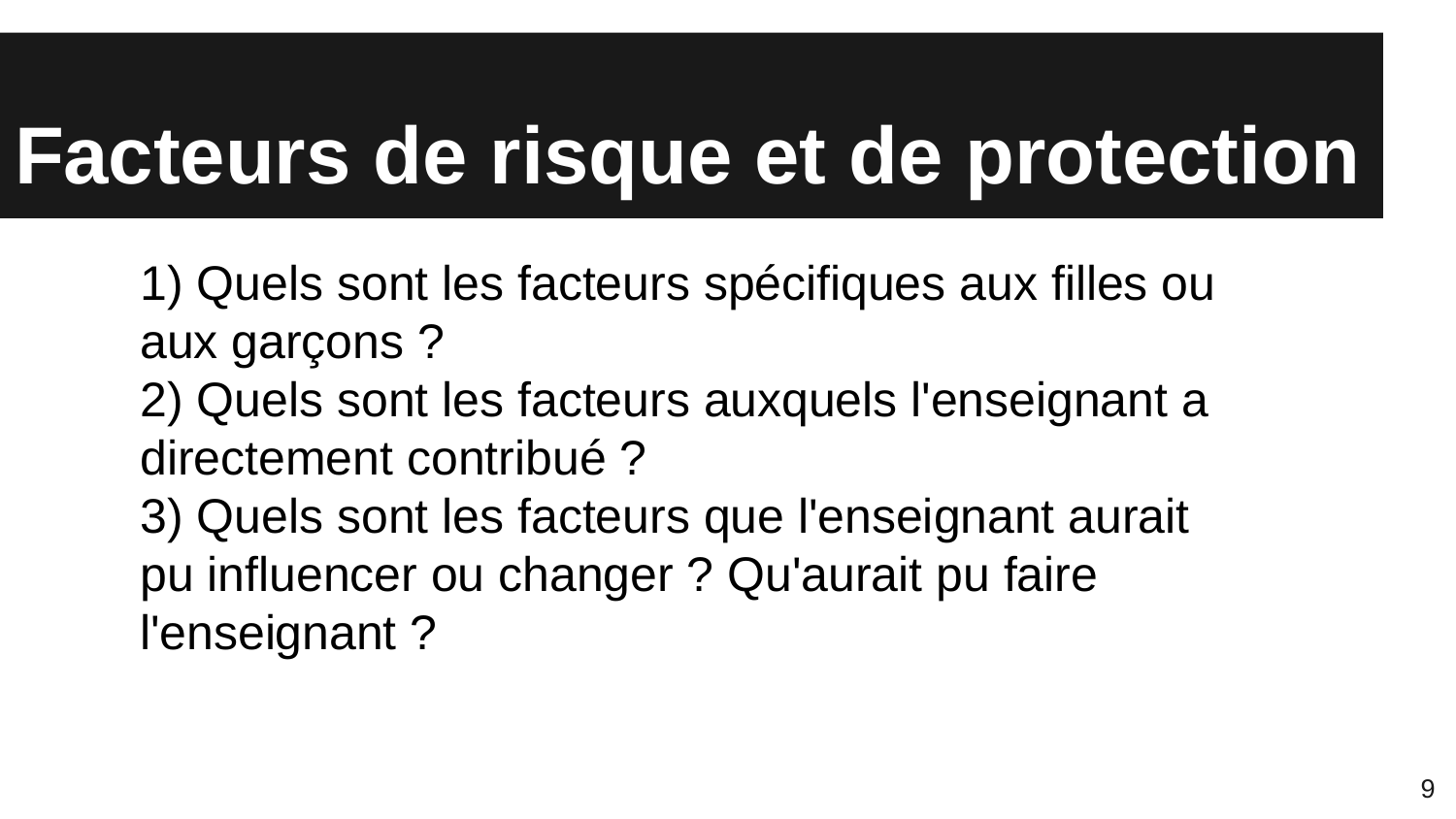

# Facteurs de risque et de protection
1) Quels sont les facteurs spécifiques aux filles ou aux garçons ?
2) Quels sont les facteurs auxquels l'enseignant a directement contribué ?
3) Quels sont les facteurs que l'enseignant aurait pu influencer ou changer ? Qu'aurait pu faire l'enseignant ?

9